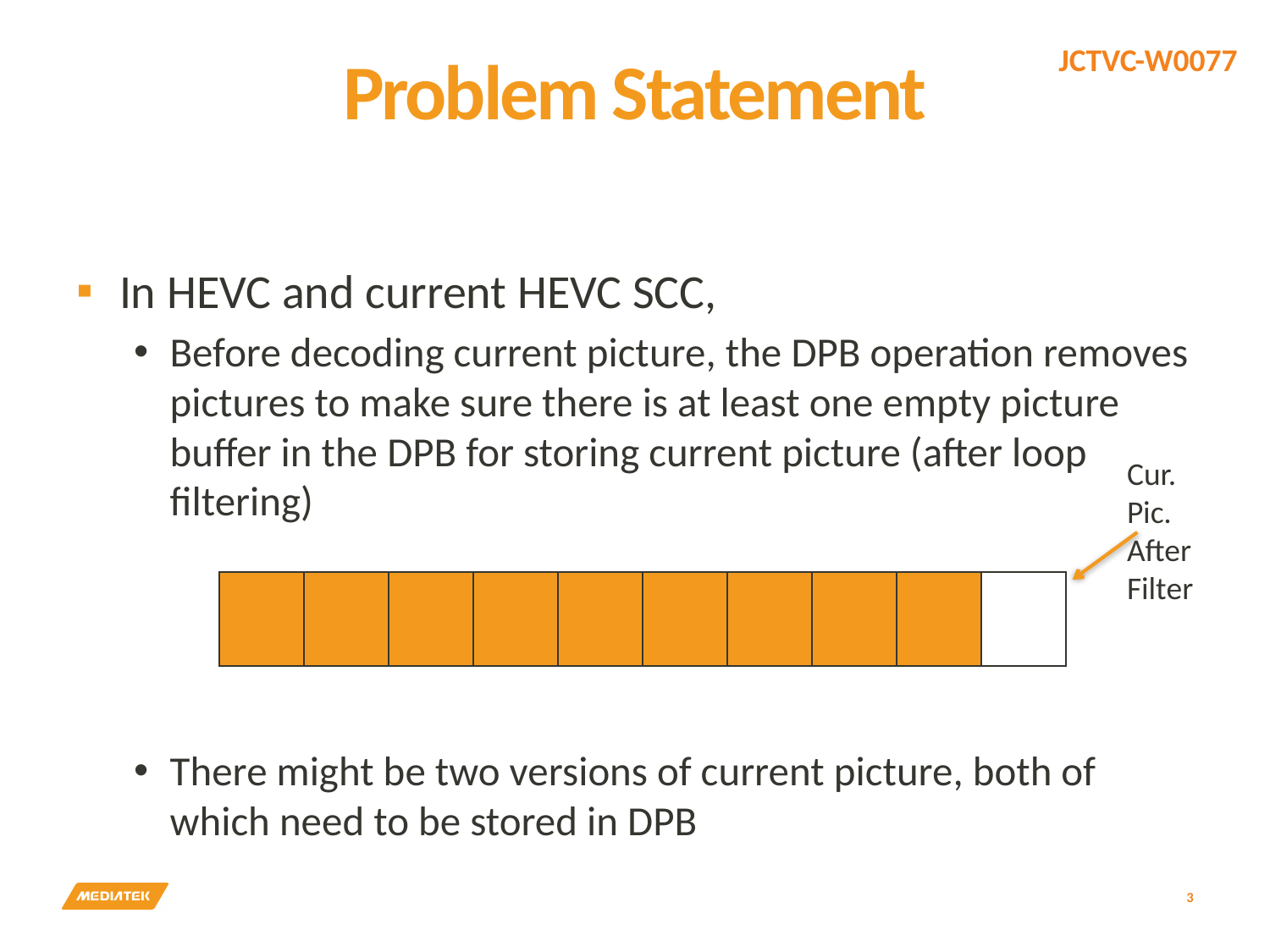

# Problem Statement
In HEVC and current HEVC SCC,
Before decoding current picture, the DPB operation removes pictures to make sure there is at least one empty picture buffer in the DPB for storing current picture (after loop filtering)

There might be two versions of current picture, both of which need to be stored in DPB

Cur. Pic.
After
Filter
|  |  |  |  |  |  |  |  |  |  |
| --- | --- | --- | --- | --- | --- | --- | --- | --- | --- |
3